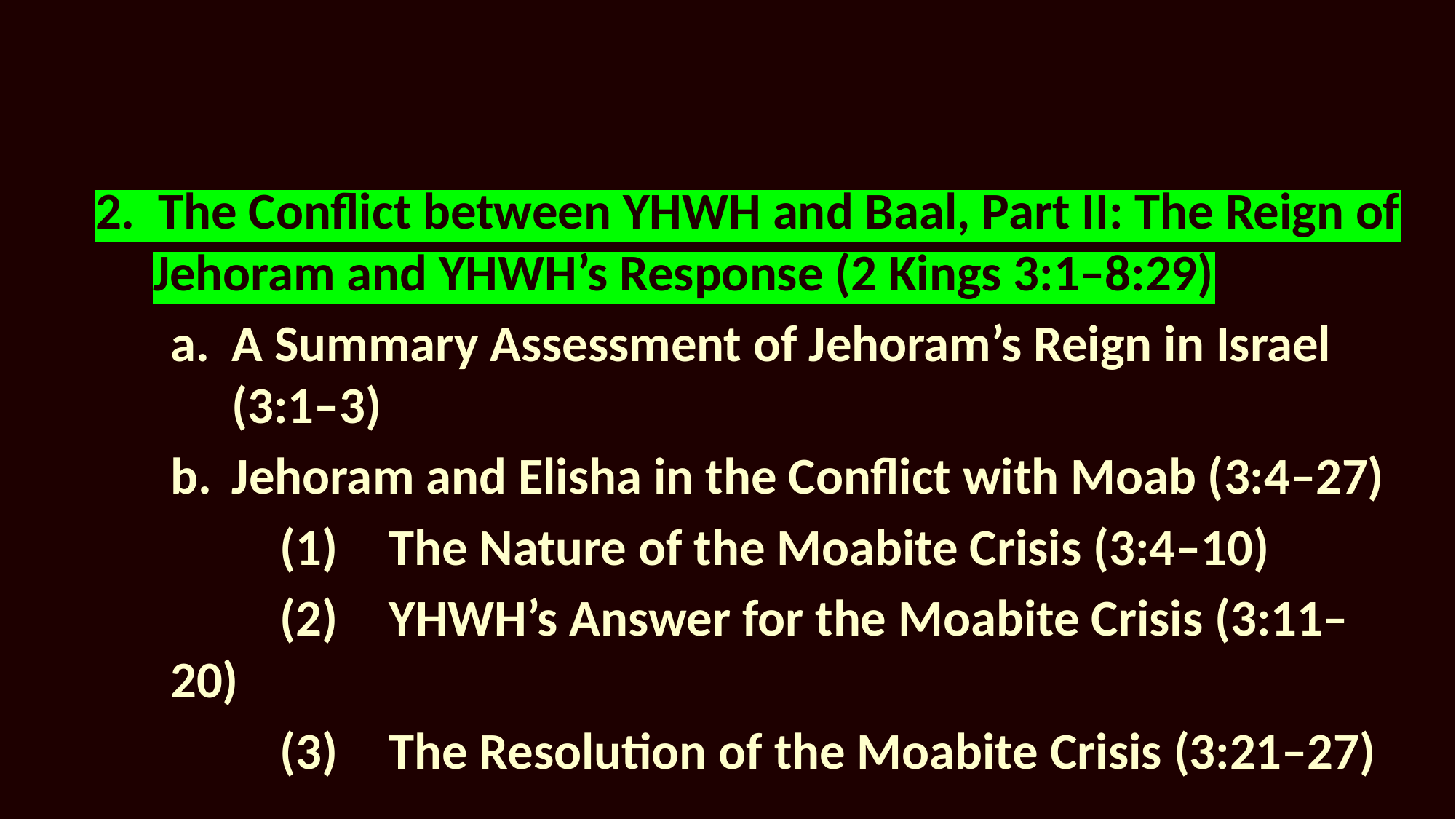

2.  The Conflict between YHWH and Baal, Part II: The Reign of Jehoram and YHWH’s Response (2 Kings 3:1–8:29)
A Summary Assessment of Jehoram’s Reign in Israel (3:1–3)
Jehoram and Elisha in the Conflict with Moab (3:4–27)
	(1)	The Nature of the Moabite Crisis (3:4–10)
	(2)	YHWH’s Answer for the Moabite Crisis (3:11–20)
	(3)	The Resolution of the Moabite Crisis (3:21–27)